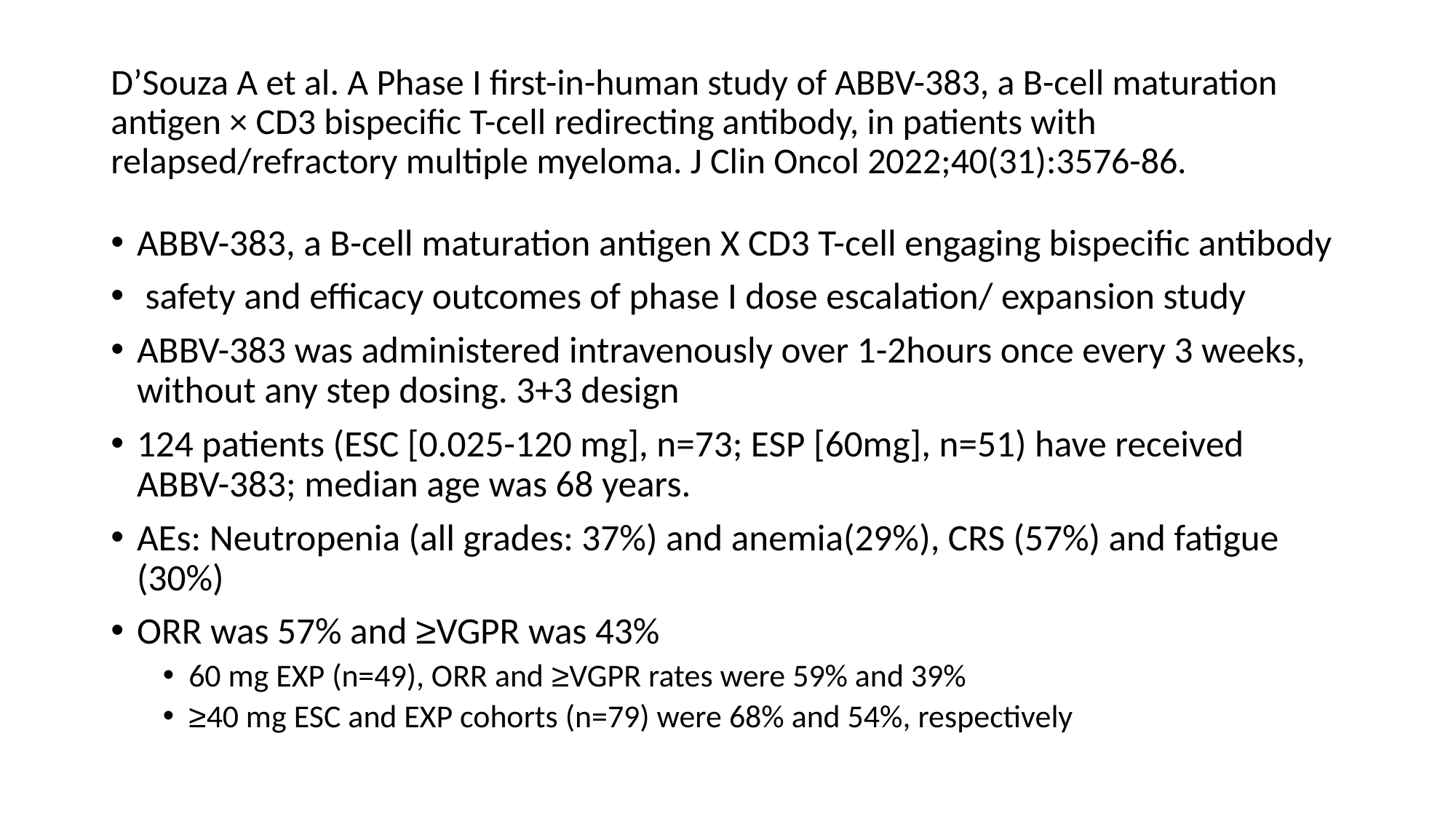

# D’Souza A et al. A Phase I first-in-human study of ABBV-383, a B-cell maturation antigen × CD3 bispecific T-cell redirecting antibody, in patients with relapsed/refractory multiple myeloma. J Clin Oncol 2022;40(31):3576-86.
ABBV-383, a B-cell maturation antigen X CD3 T-cell engaging bispecific antibody
 safety and efficacy outcomes of phase I dose escalation/ expansion study
ABBV-383 was administered intravenously over 1-2hours once every 3 weeks, without any step dosing. 3+3 design
124 patients (ESC [0.025-120 mg], n=73; ESP [60mg], n=51) have received ABBV-383; median age was 68 years.
AEs: Neutropenia (all grades: 37%) and anemia(29%), CRS (57%) and fatigue (30%)
ORR was 57% and ≥VGPR was 43%
60 mg EXP (n=49), ORR and ≥VGPR rates were 59% and 39%
≥40 mg ESC and EXP cohorts (n=79) were 68% and 54%, respectively